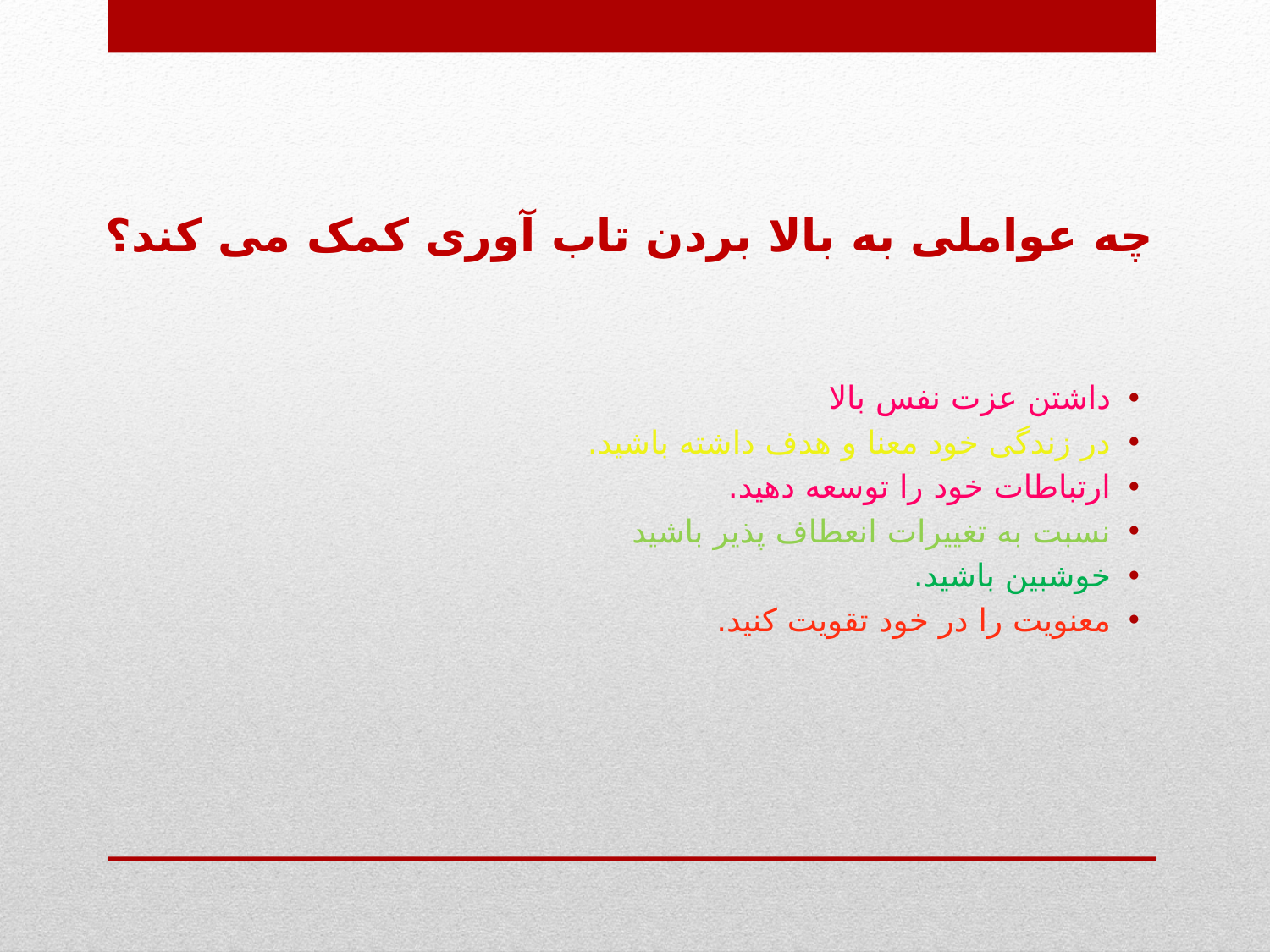

# چه عواملی به بالا بردن تاب آوری کمک می کند؟
داشتن عزت نفس بالا
در زندگی خود معنا و هدف داشته باشید.
ارتباطات خود را توسعه دهید.
نسبت به تغییرات انعطاف پذیر باشید
خوشبین باشید.
معنویت را در خود تقویت کنید.